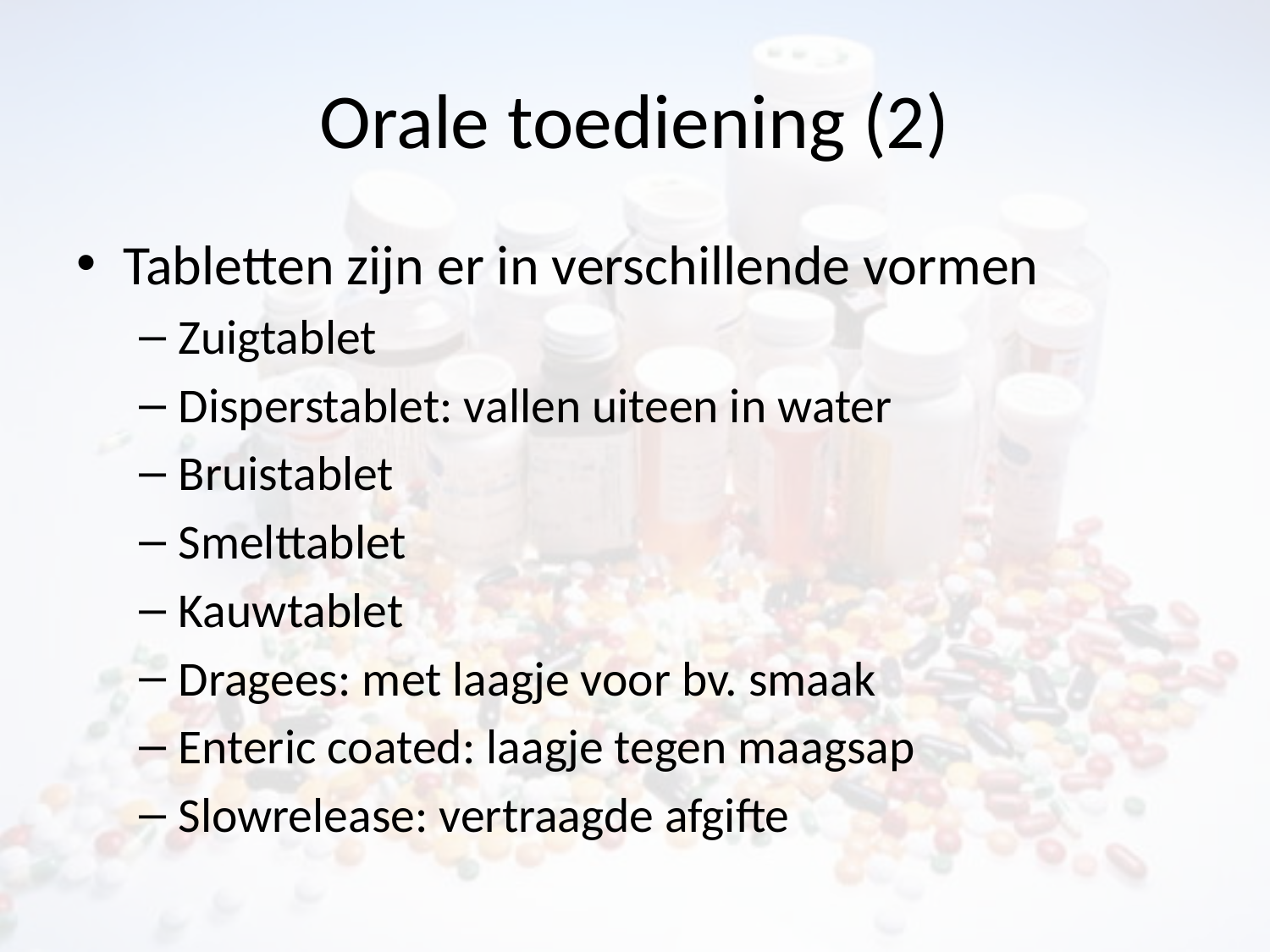

# Orale toediening (2)
Tabletten zijn er in verschillende vormen
Zuigtablet
Disperstablet: vallen uiteen in water
Bruistablet
Smelttablet
Kauwtablet
Dragees: met laagje voor bv. smaak
Enteric coated: laagje tegen maagsap
Slowrelease: vertraagde afgifte